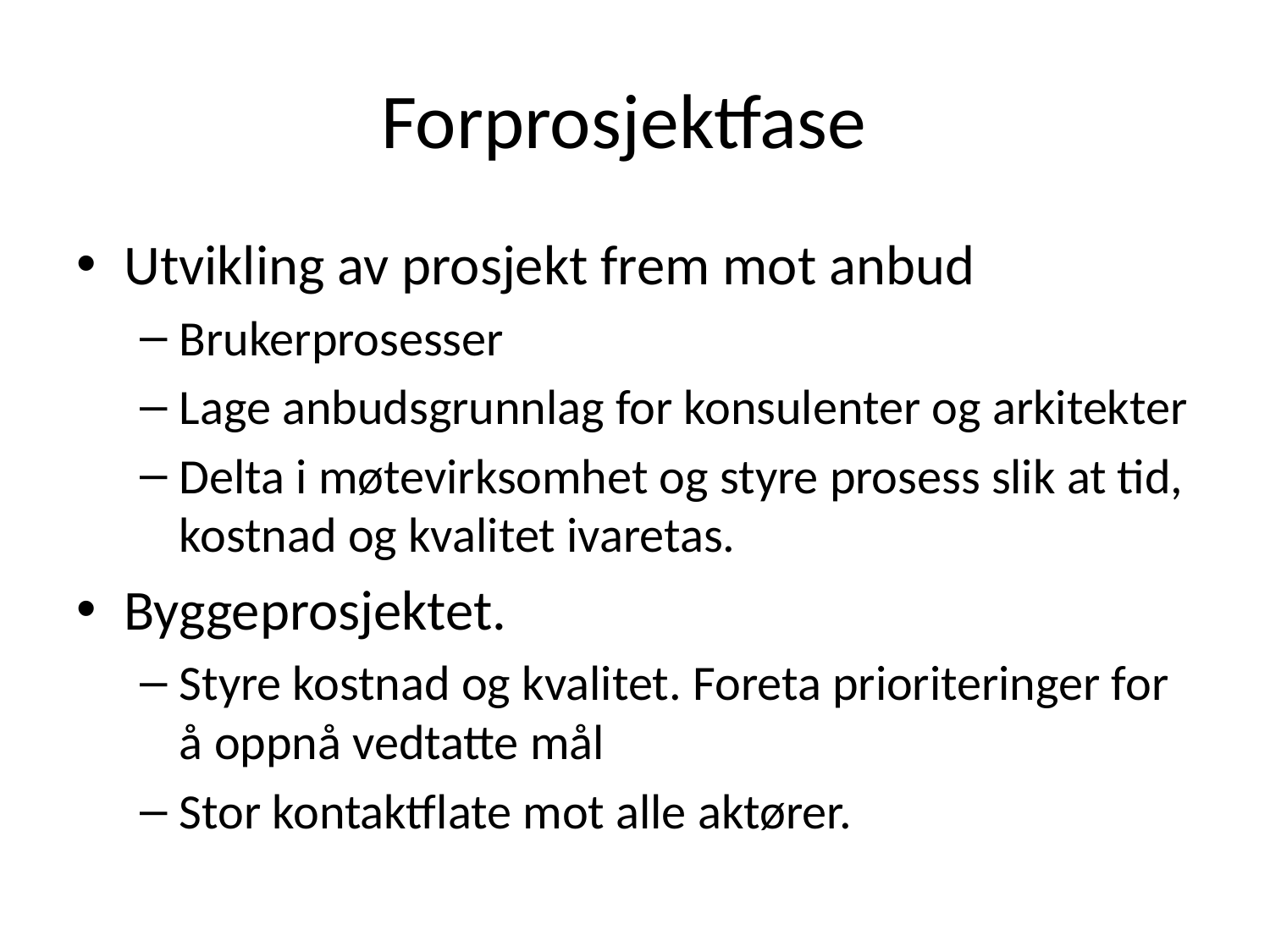

# Forprosjektfase
Utvikling av prosjekt frem mot anbud
Brukerprosesser
Lage anbudsgrunnlag for konsulenter og arkitekter
Delta i møtevirksomhet og styre prosess slik at tid, kostnad og kvalitet ivaretas.
Byggeprosjektet.
Styre kostnad og kvalitet. Foreta prioriteringer for å oppnå vedtatte mål
Stor kontaktflate mot alle aktører.